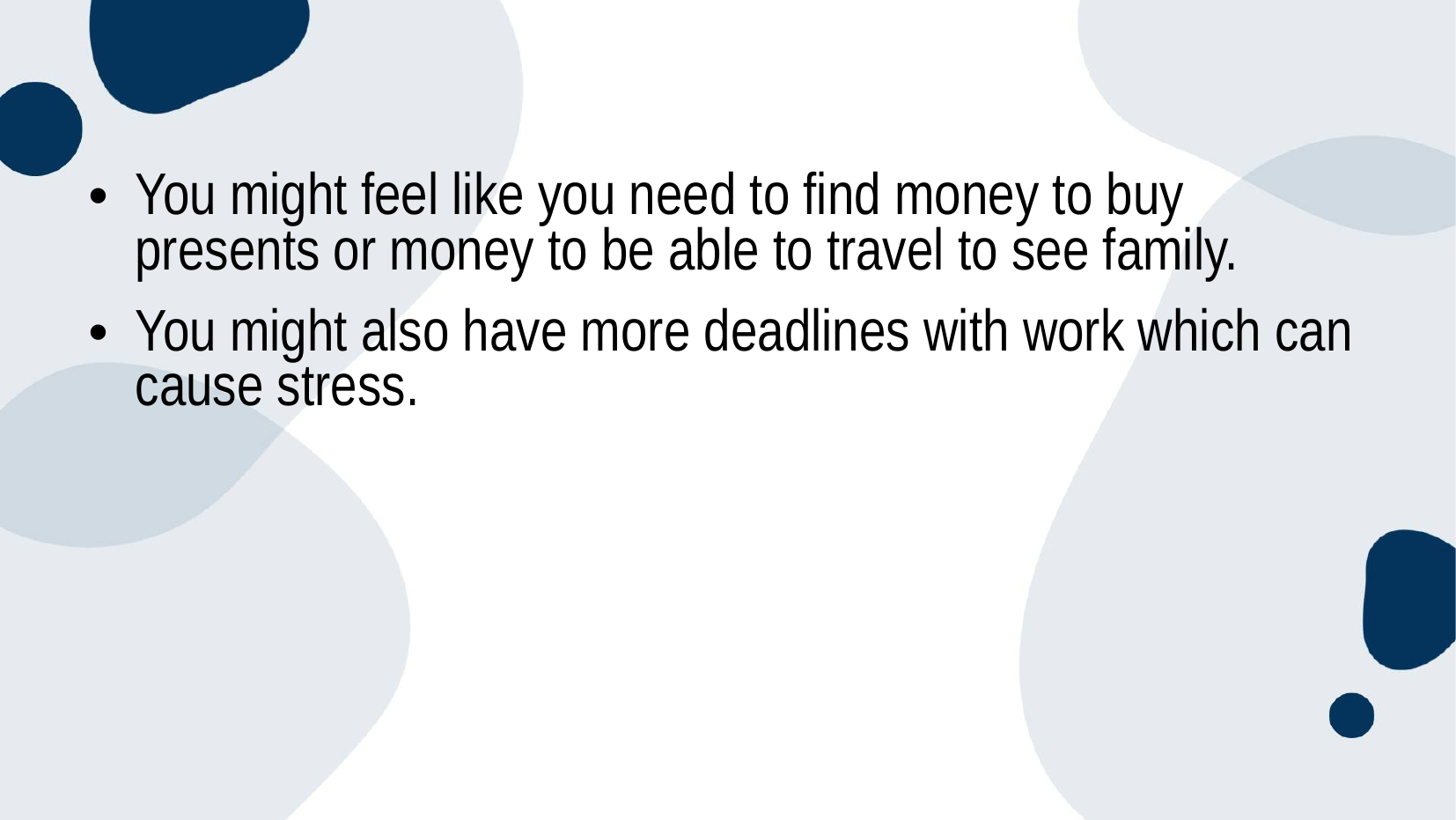

You might feel like you need to find money to buy presents or money to be able to travel to see family.
You might also have more deadlines with work which can cause stress.